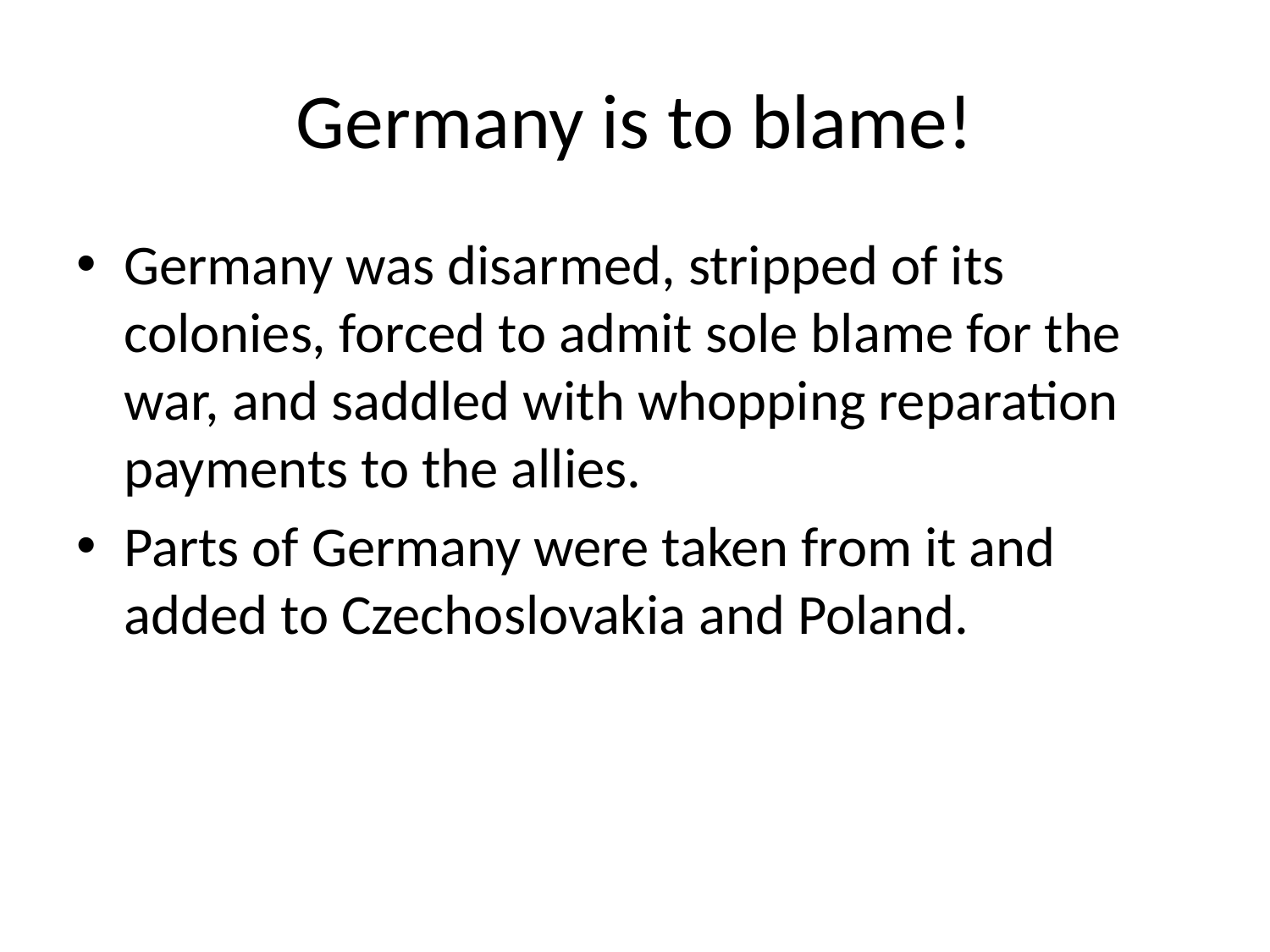

# Germany is to blame!
Germany was disarmed, stripped of its colonies, forced to admit sole blame for the war, and saddled with whopping reparation payments to the allies.
Parts of Germany were taken from it and added to Czechoslovakia and Poland.